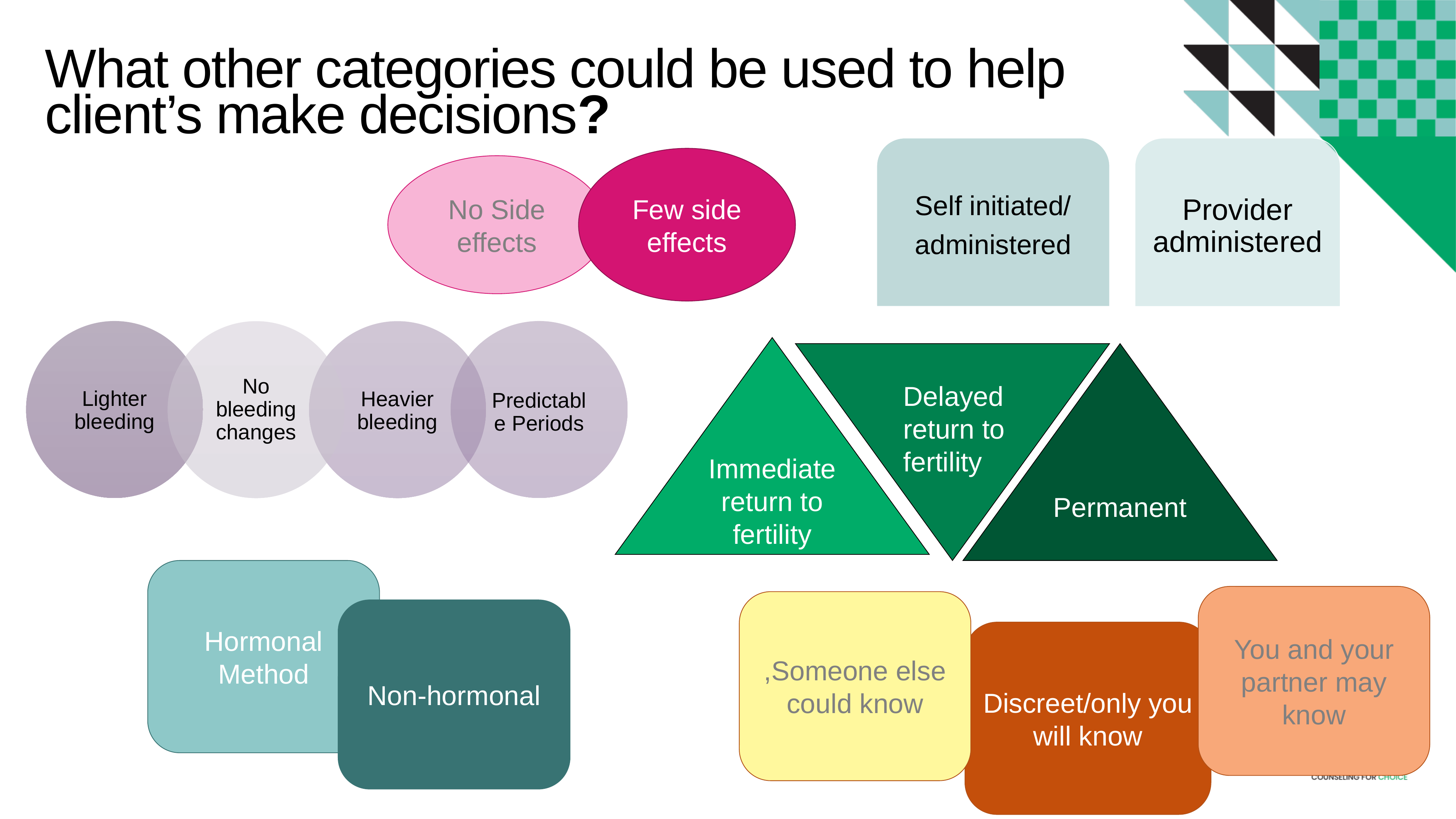

# What other categories could be used to help client’s make decisions?

Self initiated/
administered

Provider administered
Few side effects
No Side effects

Lighter bleeding

Heavier bleeding

No bleeding changes

Predictable Periods

Immediate return to fertility

Permanent
Delayed return to fertility
Hormonal Method
You and your partner may know
,Someone else could know
Non-hormonal
Discreet/only you will know